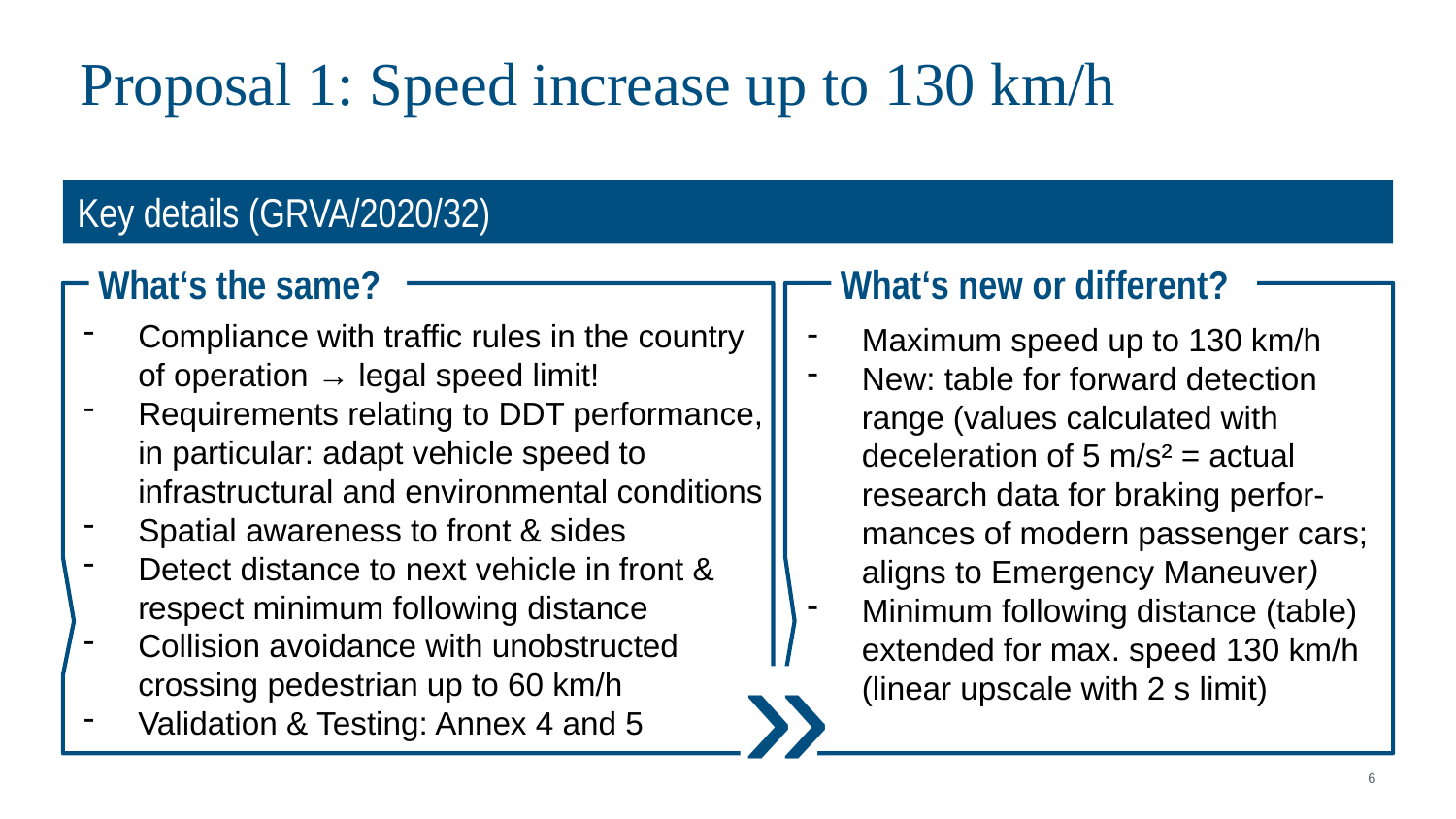

# Proposal 1: Speed increase up to 130 km/h

Key details (GRVA/2020/32)

 What‘s new or different?
 What‘s the same?
Compliance with traffic rules in the country of operation → legal speed limit!
Requirements relating to DDT performance, in particular: adapt vehicle speed to infrastructural and environmental conditions
Spatial awareness to front & sides
Detect distance to next vehicle in front & respect minimum following distance
Collision avoidance with unobstructed crossing pedestrian up to 60 km/h
Validation & Testing: Annex 4 and 5

Maximum speed up to 130 km/h
New: table for forward detection range (values calculated with deceleration of 5 m/s² = actual research data for braking perfor-mances of modern passenger cars; aligns to Emergency Maneuver)
Minimum following distance (table) extended for max. speed 130 km/h (linear upscale with 2 s limit)
»
»

6